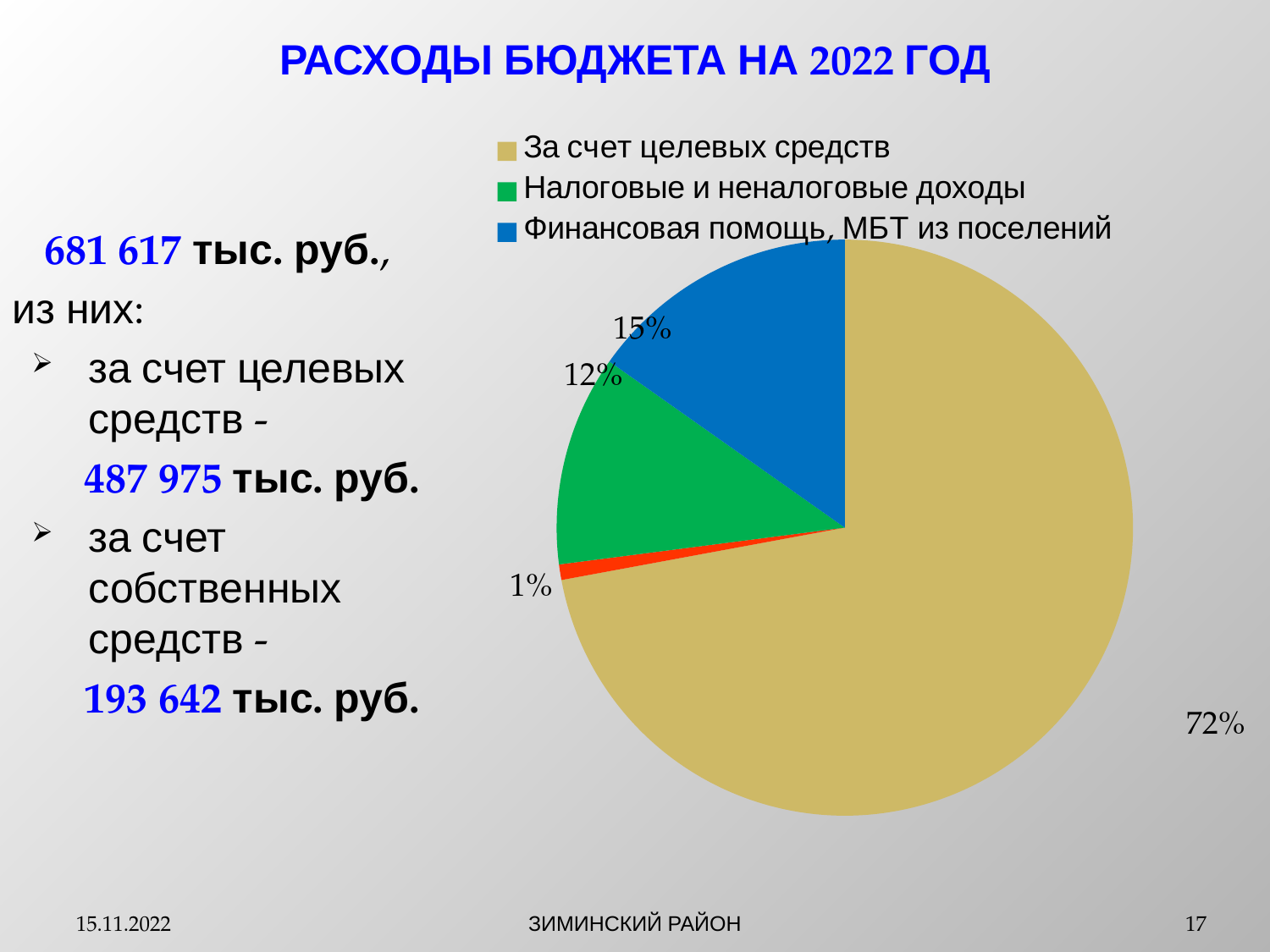

РАСХОДЫ БЮДЖЕТА НА 2022 ГОД

[unsupported chart]

681 617 тыс. руб.,
из них:
за счет целевых средств -
     487 975 тыс. руб.
за счет собственных средств -
     193 642 тыс. руб.

15.11.2022
ЗИМИНСКИЙ РАЙОН
17